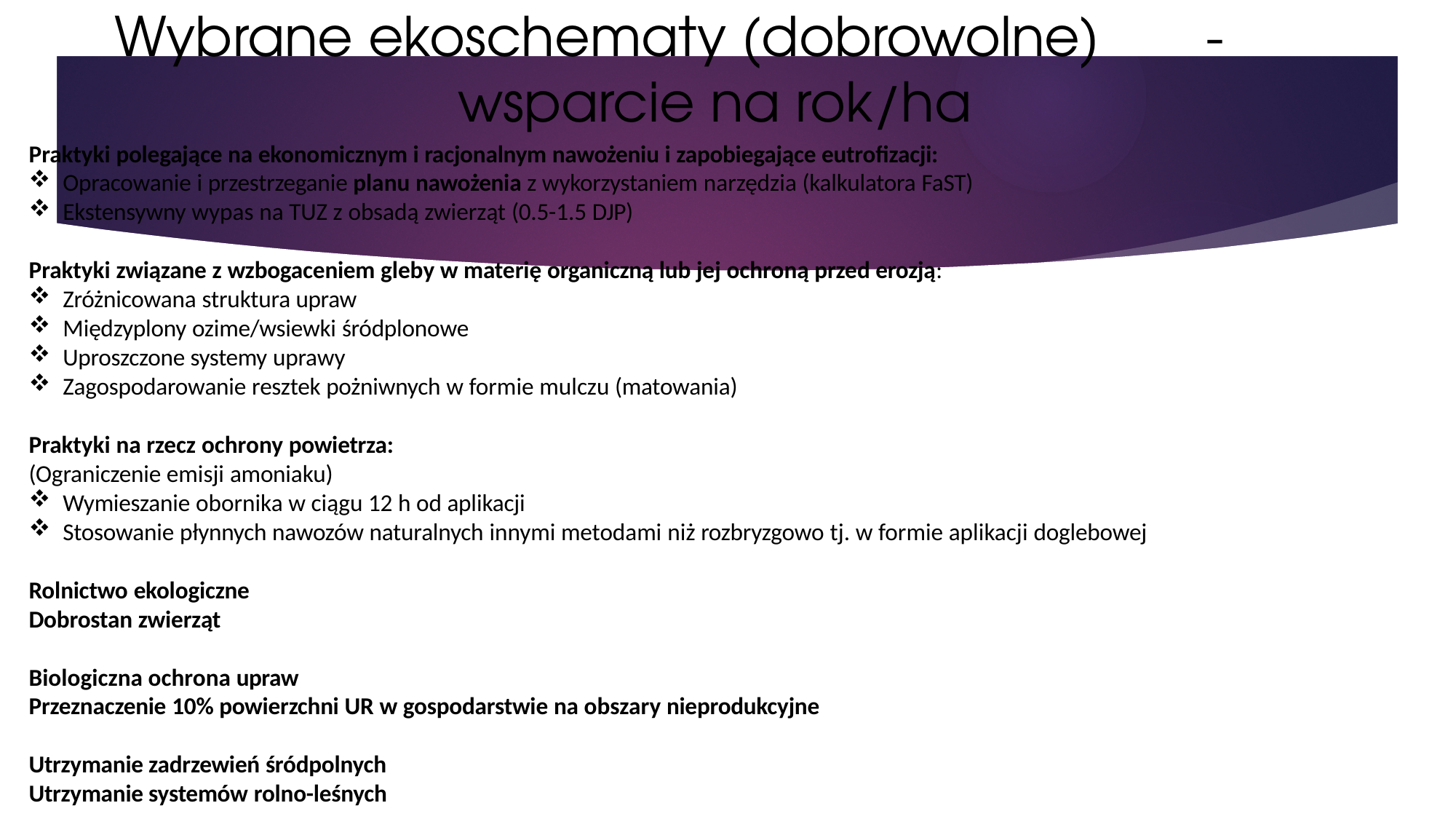

# Wybrane ekoschematy (dobrowolne)	-	wsparcie na rok/ha
Praktyki polegające na ekonomicznym i racjonalnym nawożeniu i zapobiegające eutrofizacji:
Opracowanie i przestrzeganie planu nawożenia z wykorzystaniem narzędzia (kalkulatora FaST)
Ekstensywny wypas na TUZ z obsadą zwierząt (0.5-1.5 DJP)
Praktyki związane z wzbogaceniem gleby w materię organiczną lub jej ochroną przed erozją:
Zróżnicowana struktura upraw
Międzyplony ozime/wsiewki śródplonowe
Uproszczone systemy uprawy
Zagospodarowanie resztek pożniwnych w formie mulczu (matowania)
Praktyki na rzecz ochrony powietrza:
(Ograniczenie emisji amoniaku)
Wymieszanie obornika w ciągu 12 h od aplikacji
Stosowanie płynnych nawozów naturalnych innymi metodami niż rozbryzgowo tj. w formie aplikacji doglebowej
Rolnictwo ekologiczne
Dobrostan zwierząt
Biologiczna ochrona upraw
Przeznaczenie 10% powierzchni UR w gospodarstwie na obszary nieprodukcyjne
Utrzymanie zadrzewień śródpolnych
Utrzymanie systemów rolno-leśnych